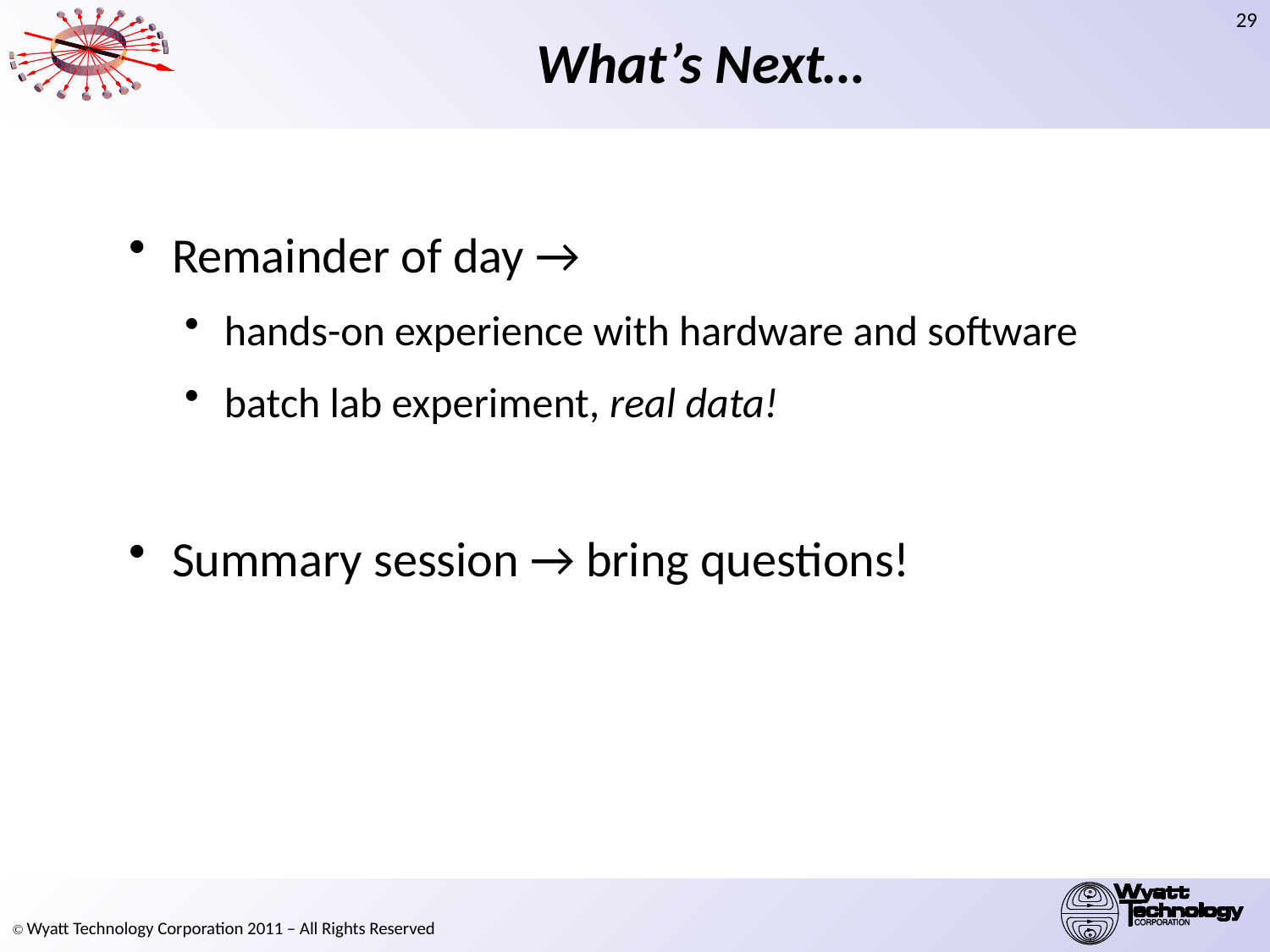

# What’s Next…
 Remainder of day →
hands-on experience with hardware and software
batch lab experiment, real data!

 Summary session → bring questions!